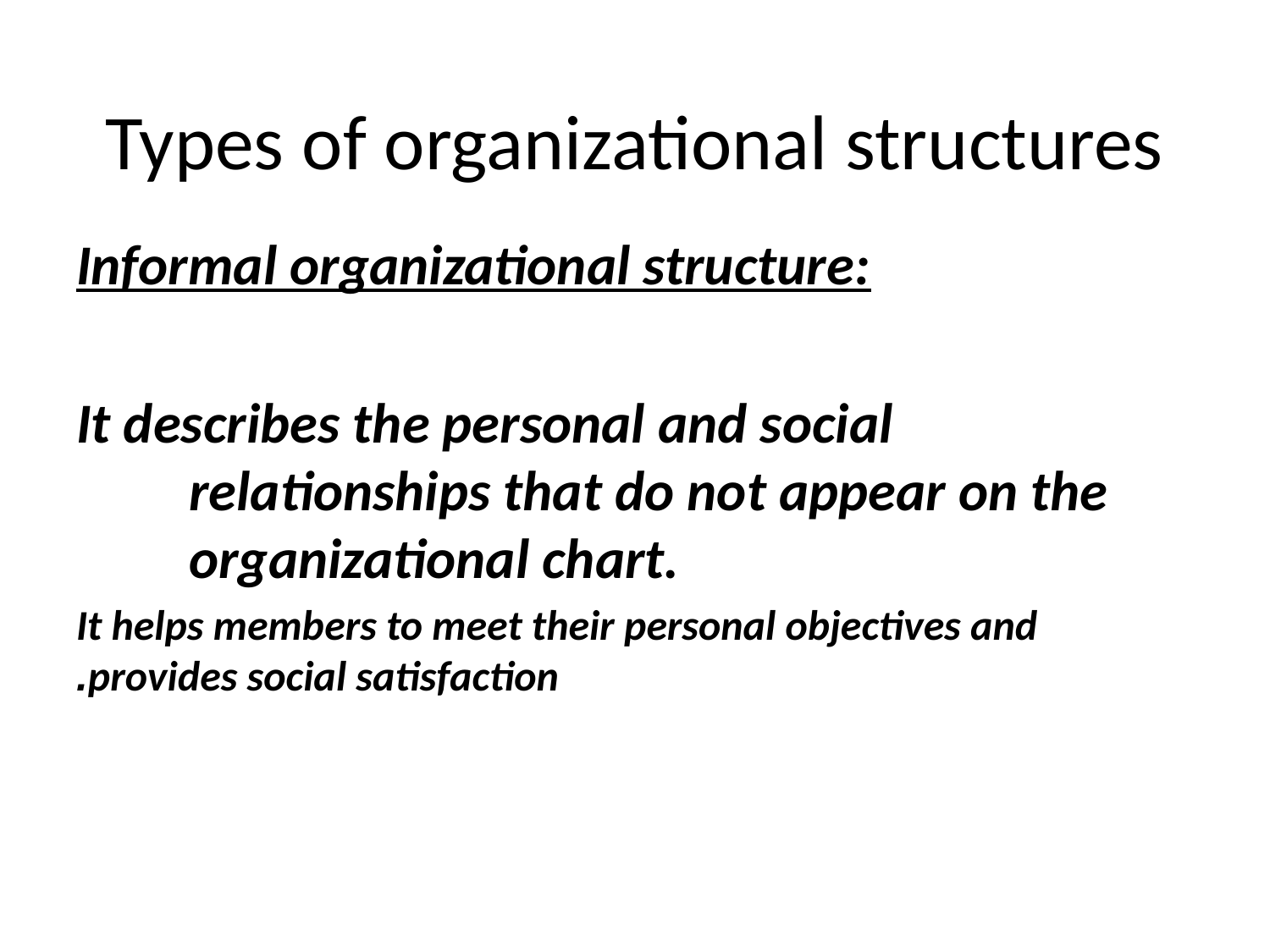

# Types of organizational structures
Informal organizational structure:

It describes the personal and social relationships that do not appear on the organizational chart.
It helps members to meet their personal objectives and provides social satisfaction.